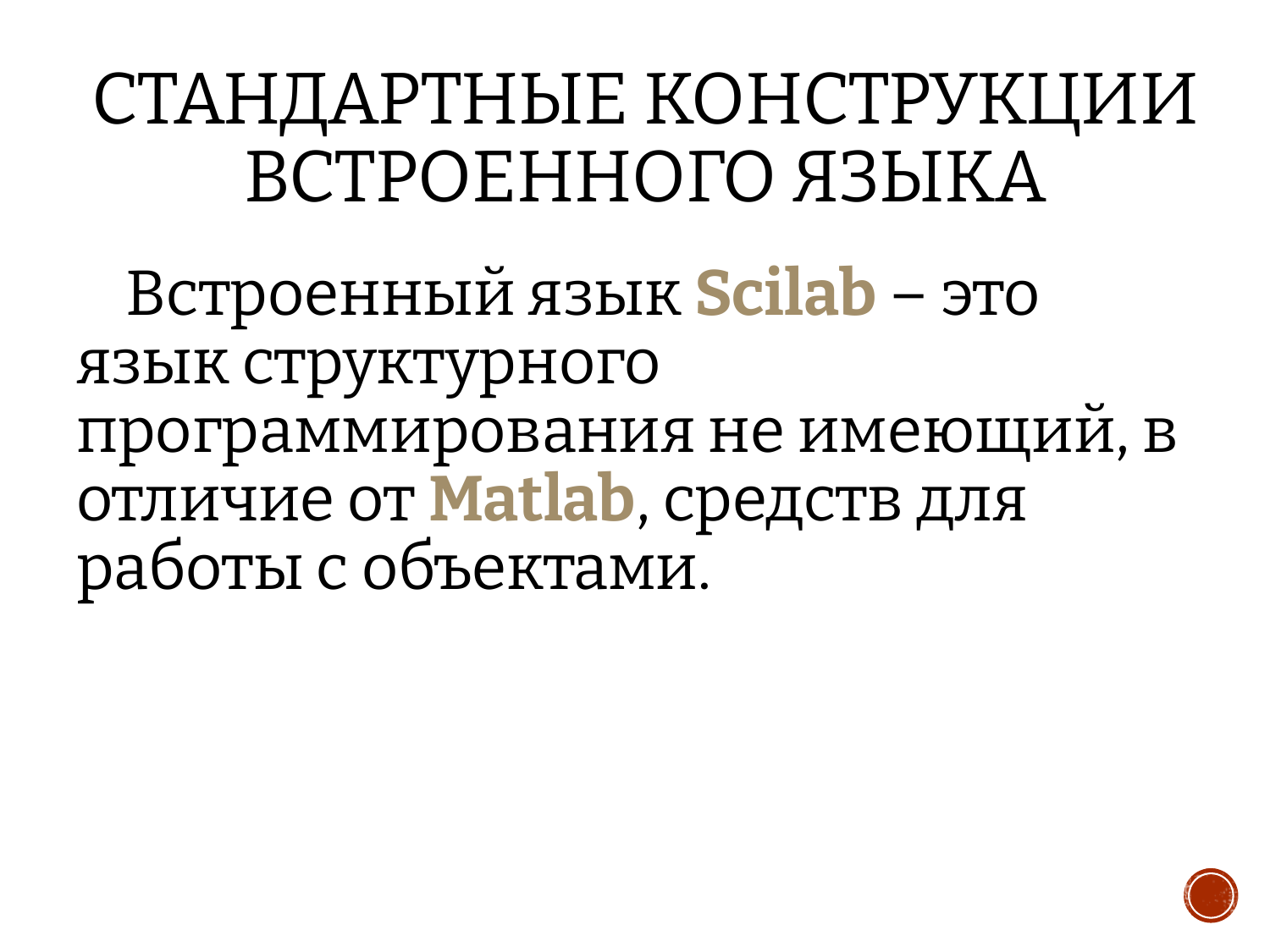

# Стандартные конструкции встроенного языка
Встроенный язык Scilab – это язык структурного программирования не имеющий, в отличие от Matlab, средств для работы с объектами.